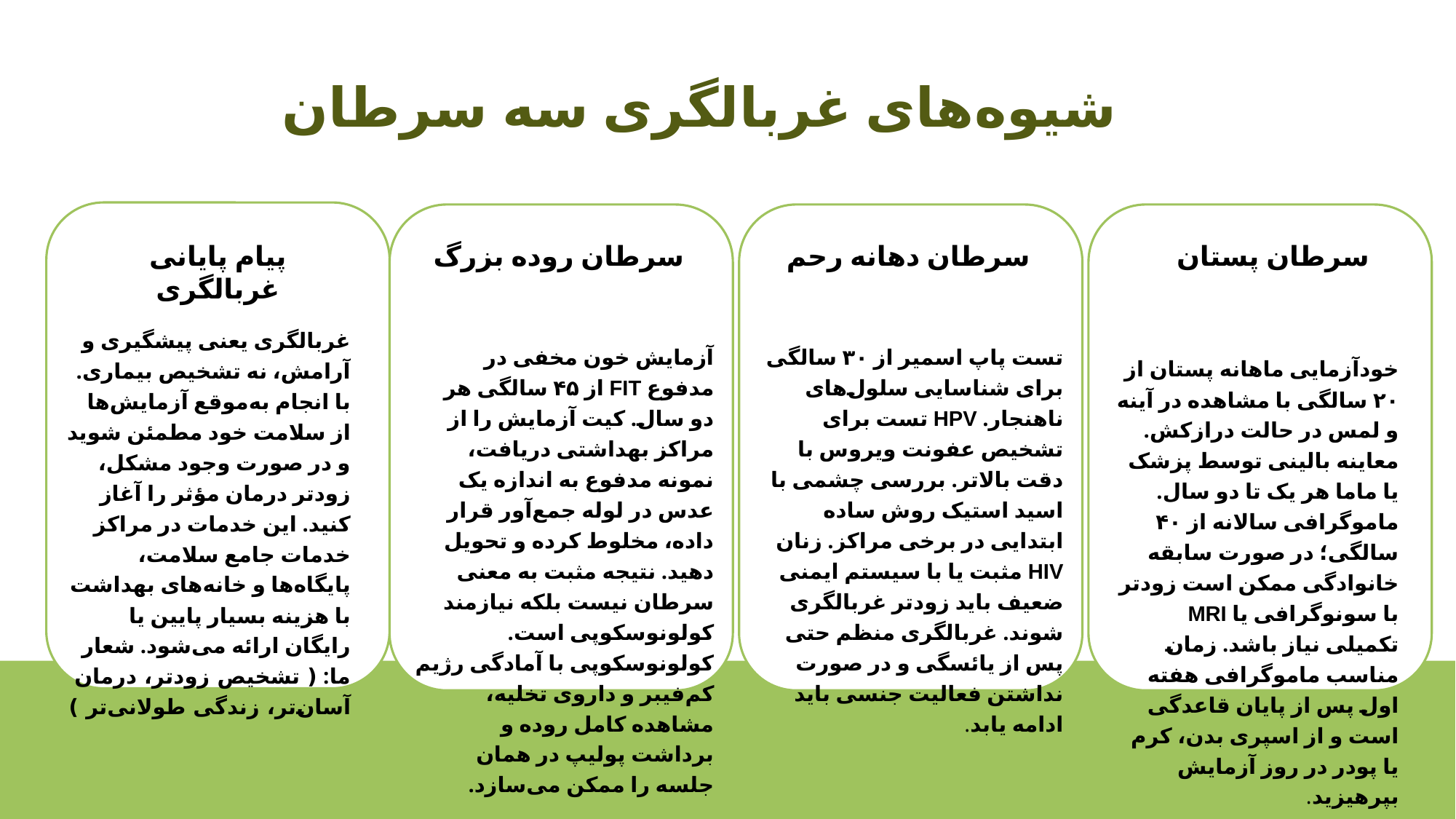

شیوه‌های غربالگری سه سرطان

پیام پایانی غربالگری
سرطان روده بزرگ
سرطان دهانه رحم

سرطان پستان
غربالگری یعنی پیشگیری و آرامش، نه تشخیص بیماری. با انجام به‌موقع آزمایش‌ها از سلامت خود مطمئن شوید و در صورت وجود مشکل، زودتر درمان مؤثر را آغاز کنید. این خدمات در مراکز خدمات جامع سلامت، پایگاه‌ها و خانه‌های بهداشت با هزینه بسیار پایین یا رایگان ارائه می‌شود. شعار ما: ( تشخیص زودتر، درمان آسان‌تر، زندگی طولانی‌تر )

آزمایش خون مخفی در مدفوع FIT از ۴۵ سالگی هر دو سال. کیت آزمایش را از مراکز بهداشتی دریافت، نمونه مدفوع به اندازه یک عدس در لوله جمع‌آور قرار داده، مخلوط کرده و تحویل دهید. نتیجه مثبت به معنی سرطان نیست بلکه نیازمند کولونوسکوپی است. کولونوسکوپی با آمادگی رژیم کم‌فیبر و داروی تخلیه، مشاهده کامل روده و برداشت پولیپ در همان جلسه را ممکن می‌سازد.
تست پاپ اسمیر از ۳۰ سالگی برای شناسایی سلول‌های ناهنجار. HPV تست برای تشخیص عفونت ویروس با دقت بالاتر. بررسی چشمی با اسید استیک روش ساده ابتدایی در برخی مراکز. زنان HIV مثبت یا با سیستم ایمنی ضعیف باید زودتر غربالگری شوند. غربالگری منظم حتی پس از یائسگی و در صورت نداشتن فعالیت جنسی باید ادامه یابد.

خودآزمایی ماهانه پستان از ۲۰ سالگی با مشاهده در آینه و لمس در حالت درازکش. معاینه بالینی توسط پزشک یا ماما هر یک تا دو سال. ماموگرافی سالانه از ۴۰ سالگی؛ در صورت سابقه خانوادگی ممکن است زودتر با سونوگرافی یا MRI تکمیلی نیاز باشد. زمان مناسب ماموگرافی هفته اول پس از پایان قاعدگی است و از اسپری بدن، کرم یا پودر در روز آزمایش بپرهیزید.